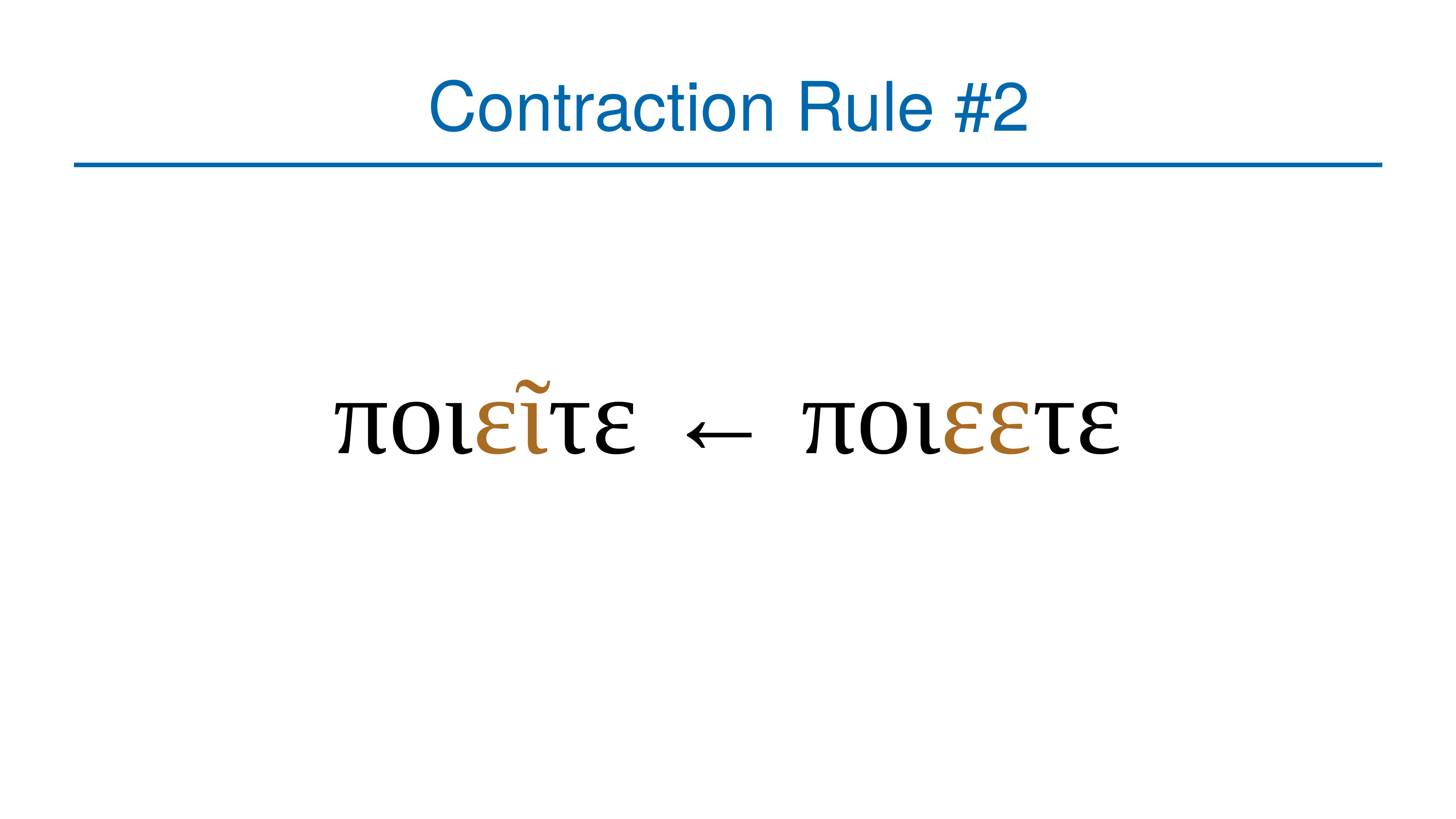

# Contraction Rule #2
ποιεῖτε ← ποιεετε